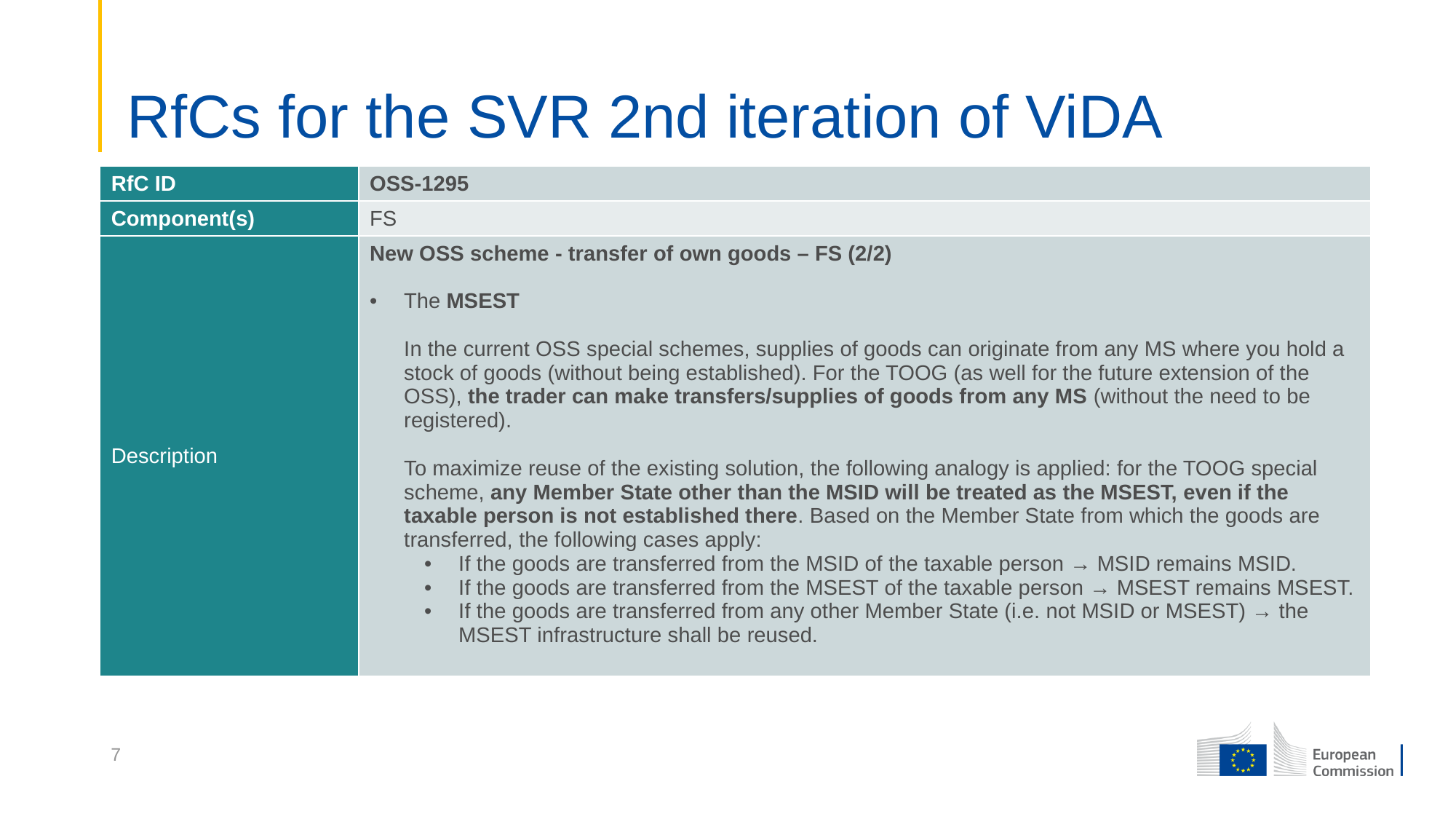

# RfCs for the SVR 2nd iteration of ViDA
| RfC ID | OSS-1295 |
| --- | --- |
| Component(s) | FS |
| Description | New OSS scheme - transfer of own goods – FS (2/2) The MSEST In the current OSS special schemes, supplies of goods can originate from any MS where you hold a stock of goods (without being established). For the TOOG (as well for the future extension of the OSS), the trader can make transfers/supplies of goods from any MS (without the need to be registered). To maximize reuse of the existing solution, the following analogy is applied: for the TOOG special scheme, any Member State other than the MSID will be treated as the MSEST, even if the taxable person is not established there. Based on the Member State from which the goods are transferred, the following cases apply: If the goods are transferred from the MSID of the taxable person → MSID remains MSID. If the goods are transferred from the MSEST of the taxable person → MSEST remains MSEST. If the goods are transferred from any other Member State (i.e. not MSID or MSEST) → the MSEST infrastructure shall be reused. |
7